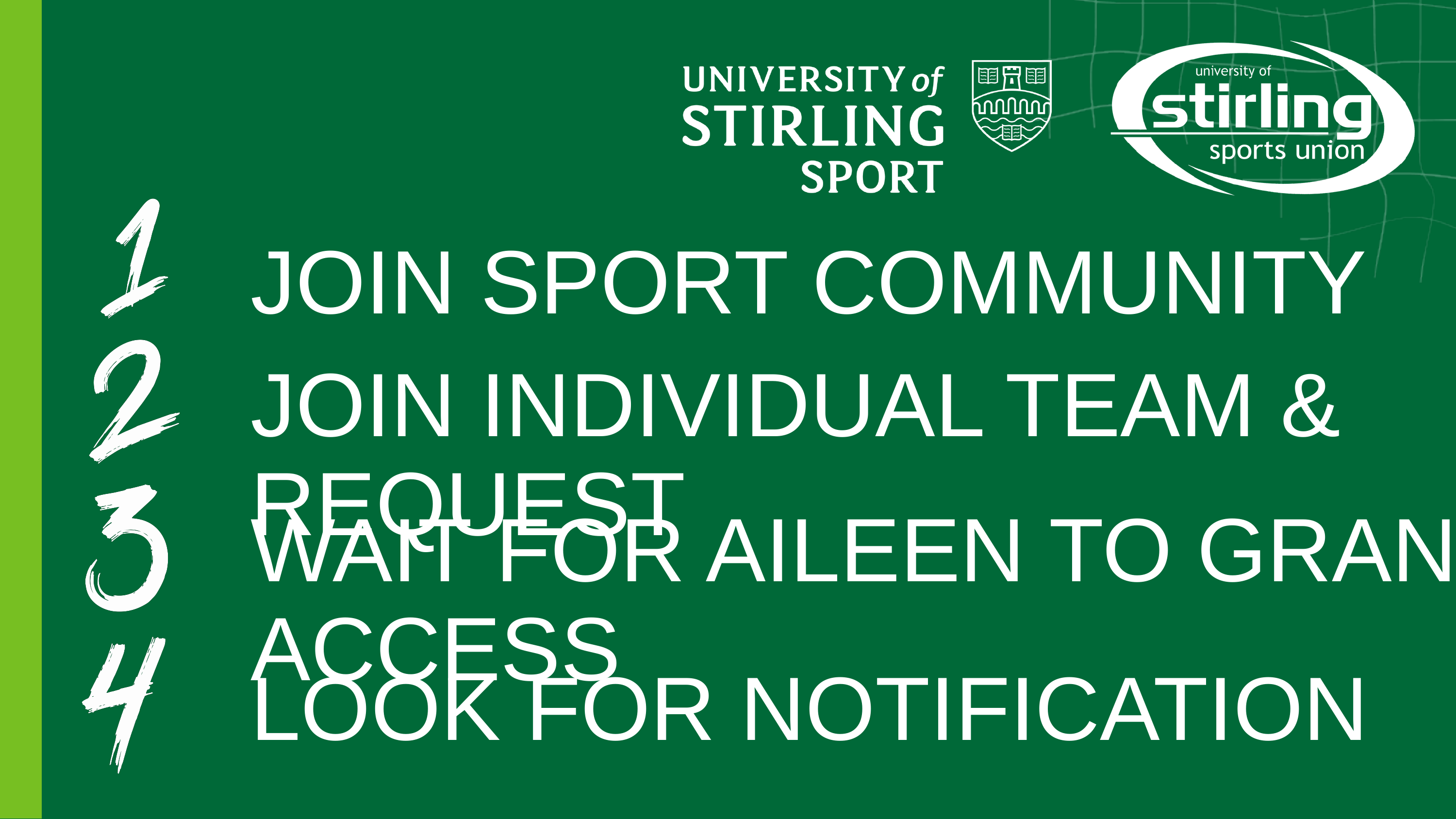

JOIN SPORT COMMUNITY

JOIN INDIVIDUAL TEAM & REQUEST

WAIT FOR AILEEN TO GRANT ACCESS

LOOK FOR NOTIFICATION